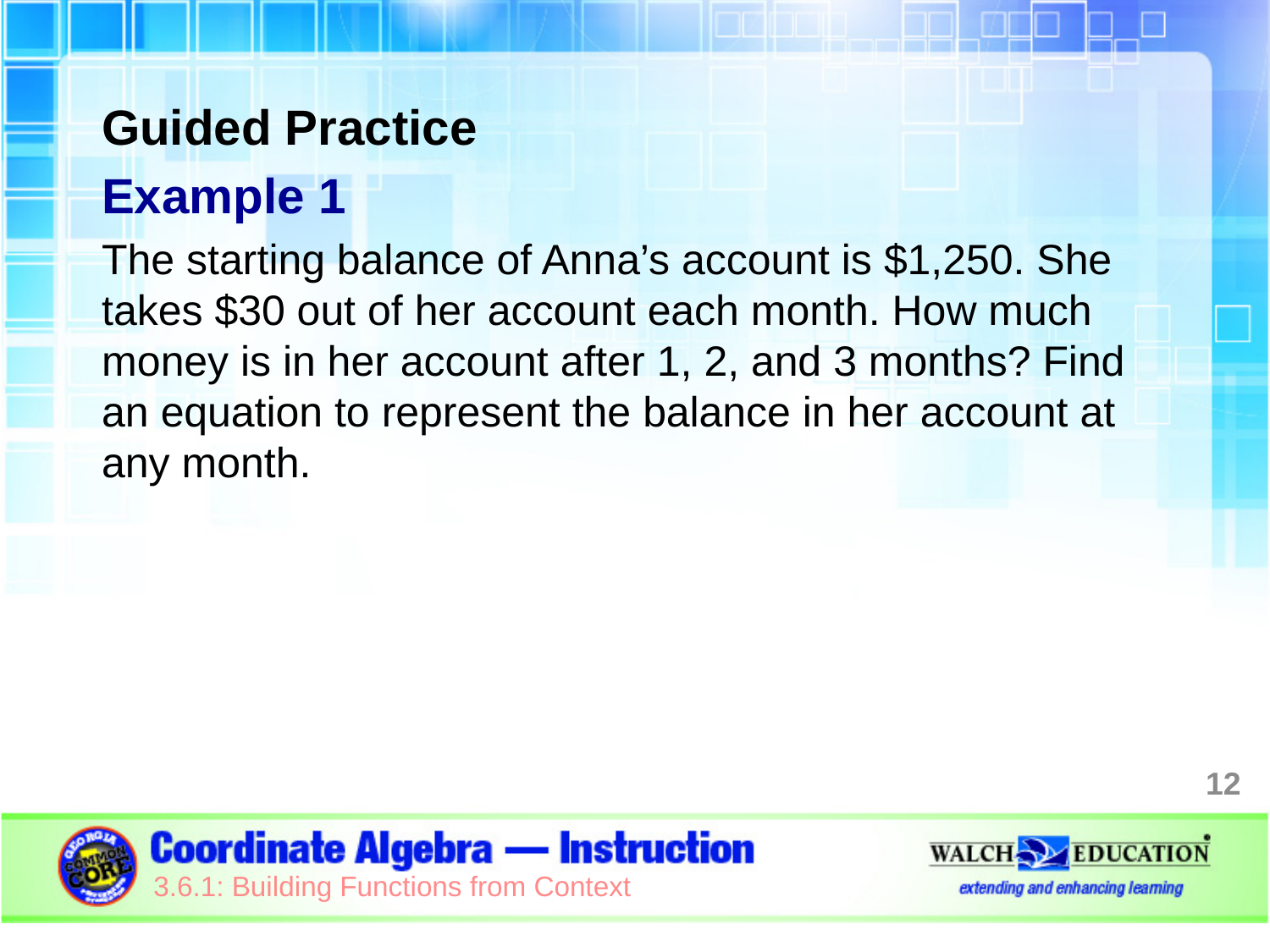

Guided Practice
Example 1
The starting balance of Anna’s account is $1,250. She takes $30 out of her account each month. How much money is in her account after 1, 2, and 3 months? Find an equation to represent the balance in her account at any month.

12
3.6.1: Building Functions from Context